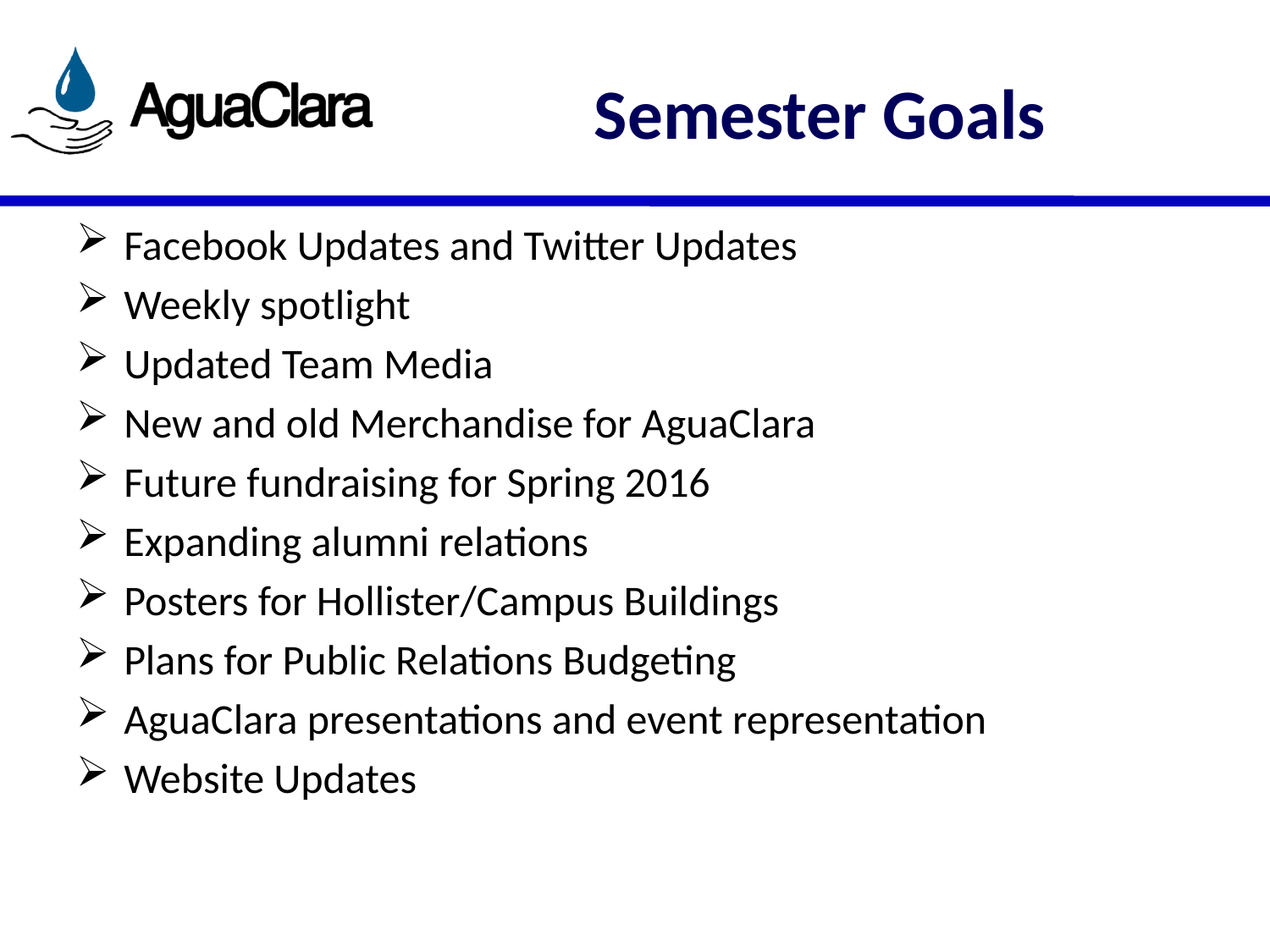

# Semester Goals
Facebook Updates and Twitter Updates
Weekly spotlight
Updated Team Media
New and old Merchandise for AguaClara
Future fundraising for Spring 2016
Expanding alumni relations
Posters for Hollister/Campus Buildings
Plans for Public Relations Budgeting
AguaClara presentations and event representation
Website Updates